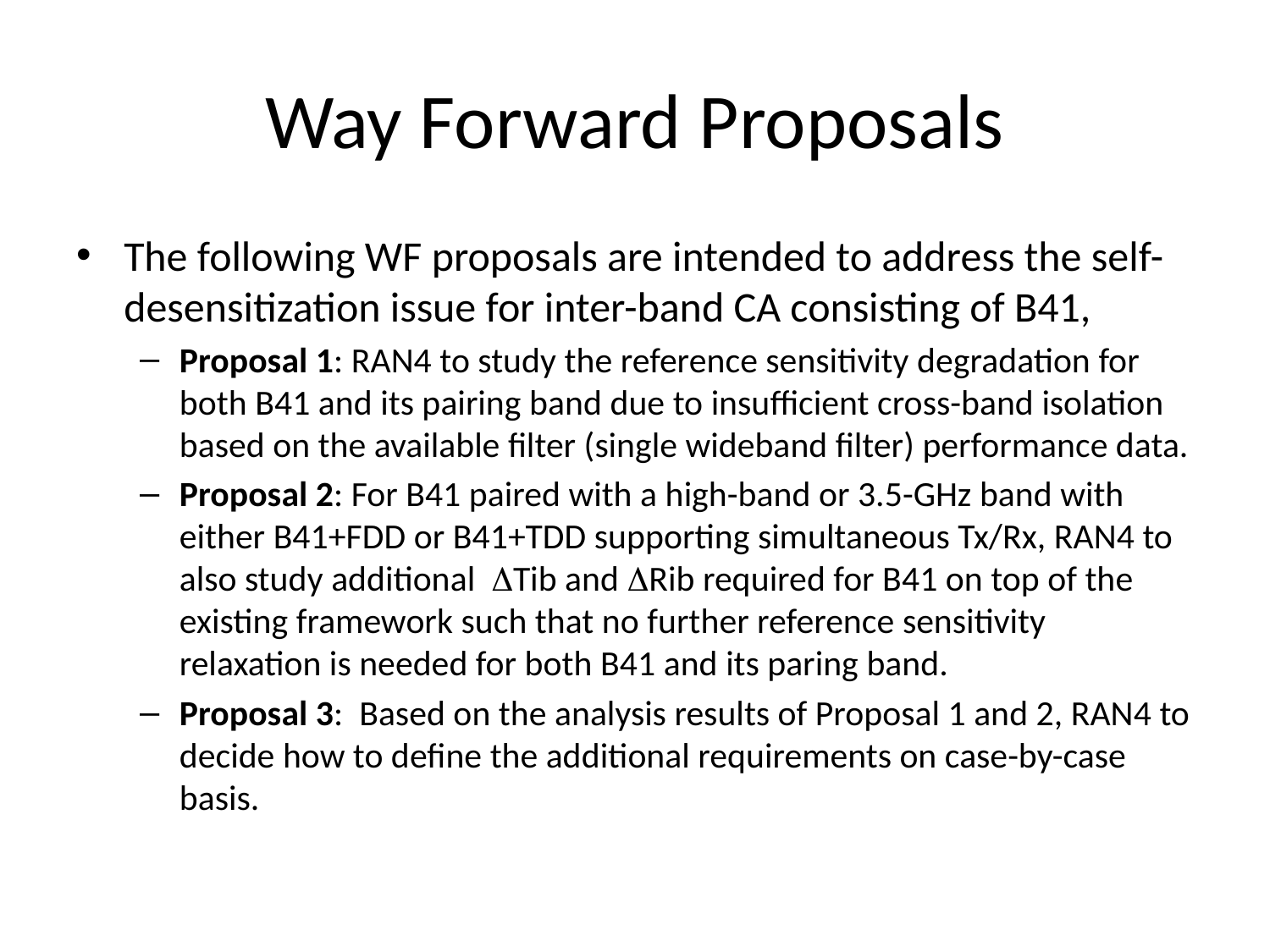

# Way Forward Proposals
The following WF proposals are intended to address the self-desensitization issue for inter-band CA consisting of B41,
Proposal 1: RAN4 to study the reference sensitivity degradation for both B41 and its pairing band due to insufficient cross-band isolation based on the available filter (single wideband filter) performance data.
Proposal 2: For B41 paired with a high-band or 3.5-GHz band with either B41+FDD or B41+TDD supporting simultaneous Tx/Rx, RAN4 to also study additional  ΔTib and ΔRib required for B41 on top of the existing framework such that no further reference sensitivity relaxation is needed for both B41 and its paring band.
Proposal 3:  Based on the analysis results of Proposal 1 and 2, RAN4 to decide how to define the additional requirements on case-by-case basis.